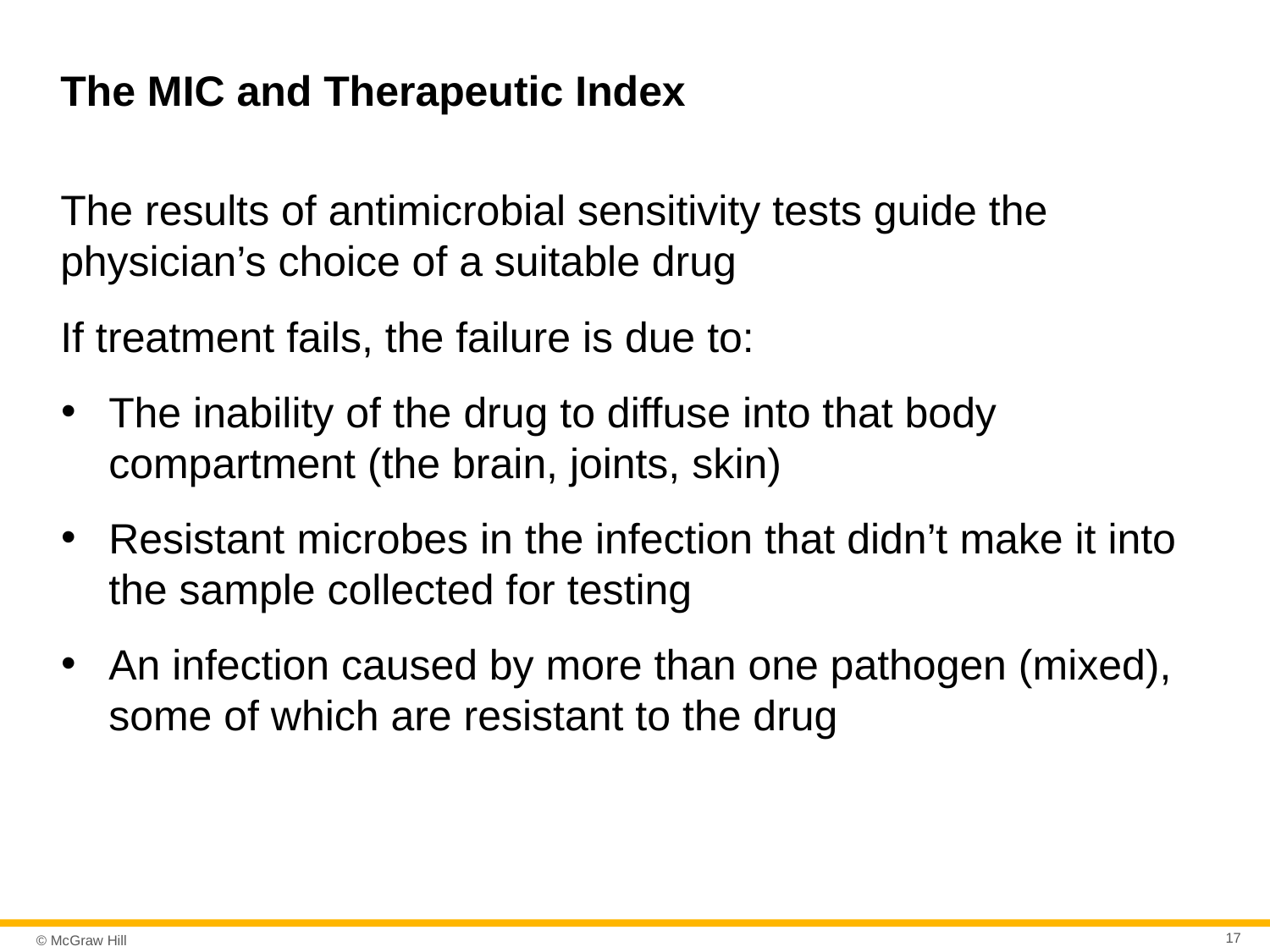

# The MIC and Therapeutic Index
The results of antimicrobial sensitivity tests guide the physician’s choice of a suitable drug
If treatment fails, the failure is due to:
The inability of the drug to diffuse into that body compartment (the brain, joints, skin)
Resistant microbes in the infection that didn’t make it into the sample collected for testing
An infection caused by more than one pathogen (mixed), some of which are resistant to the drug